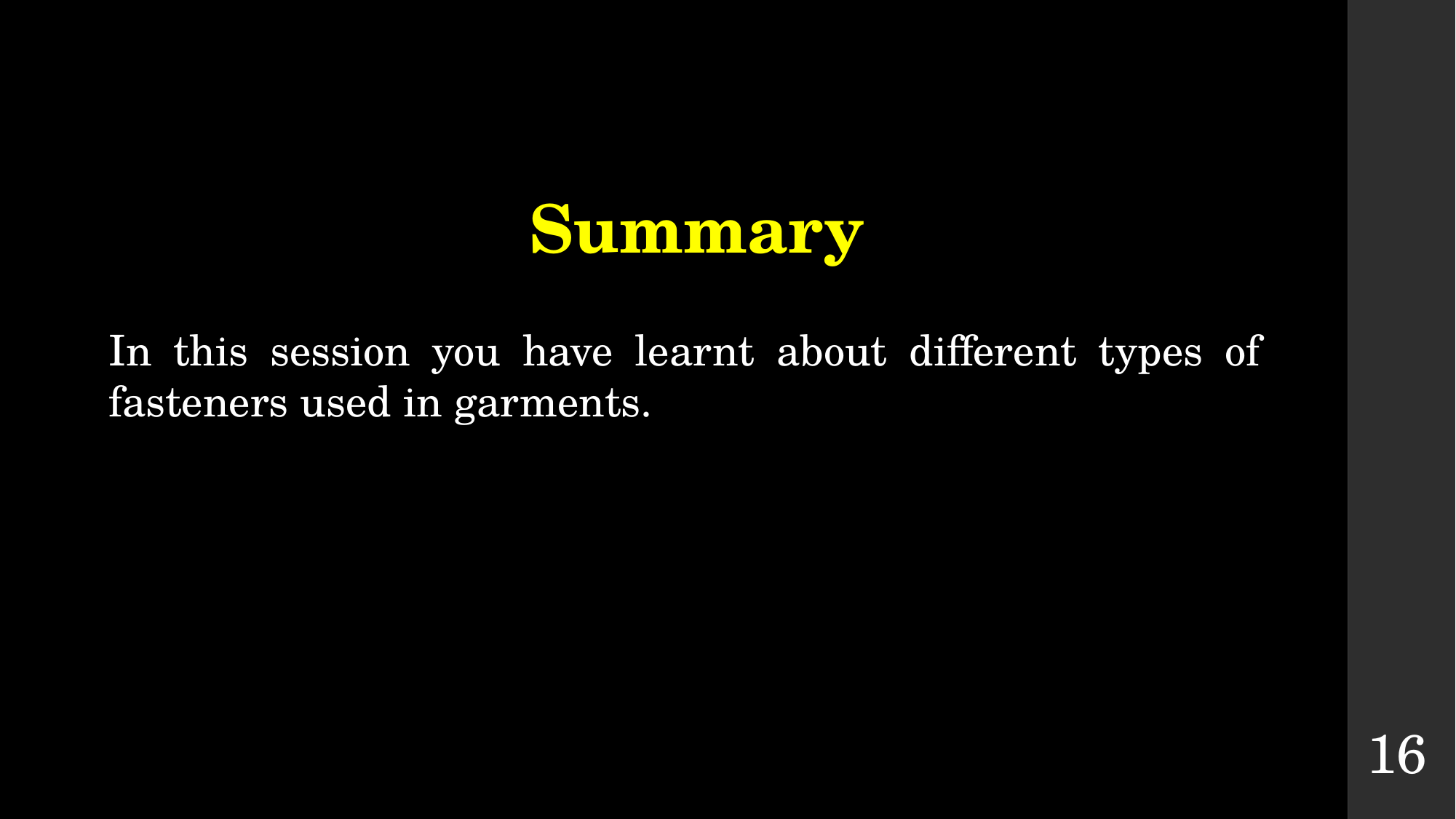

# Summary
In this session you have learnt about different types of fasteners used in garments.
16